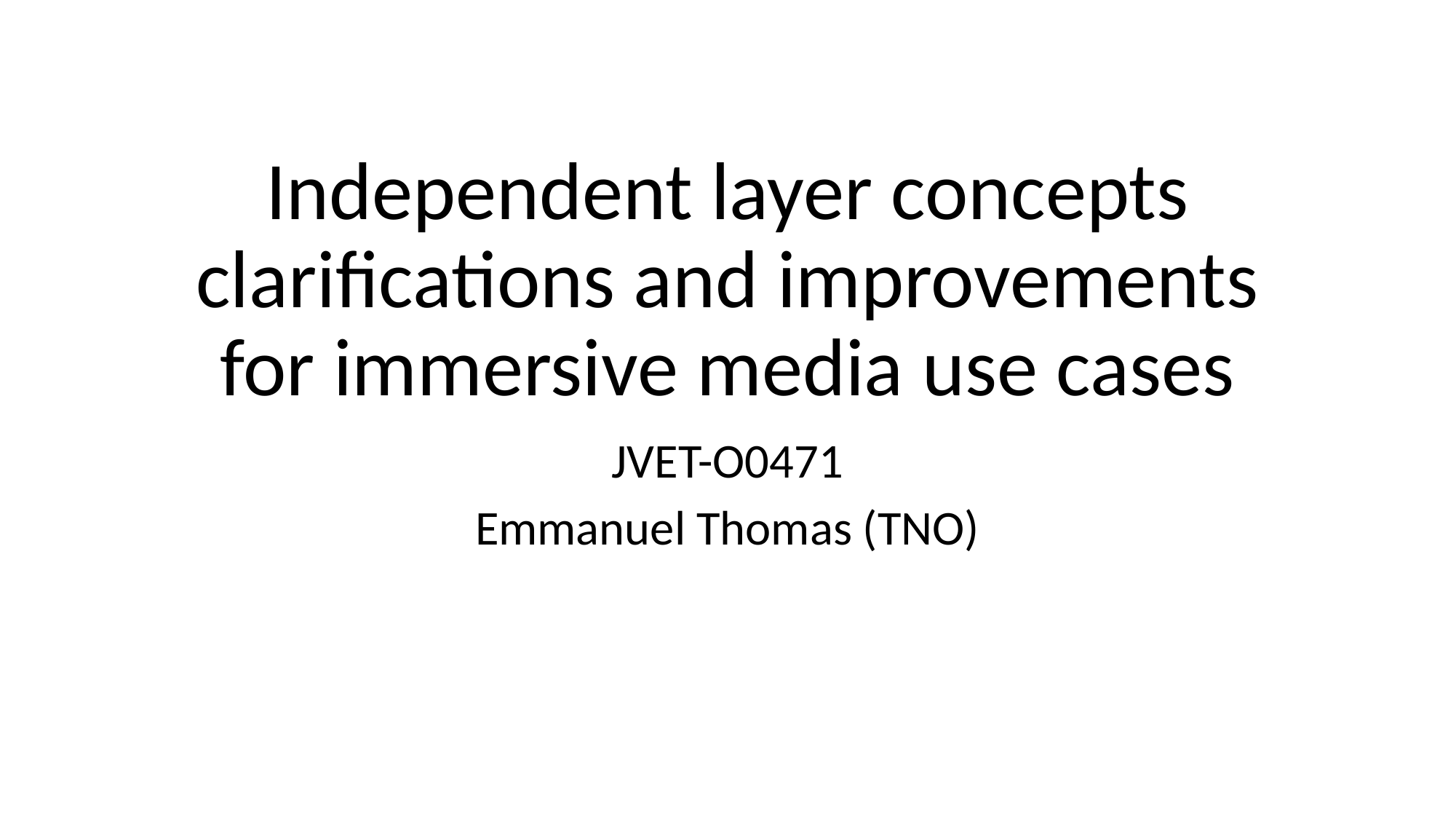

# Independent layer concepts clarifications and improvements for immersive media use cases
JVET-O0471
Emmanuel Thomas (TNO)